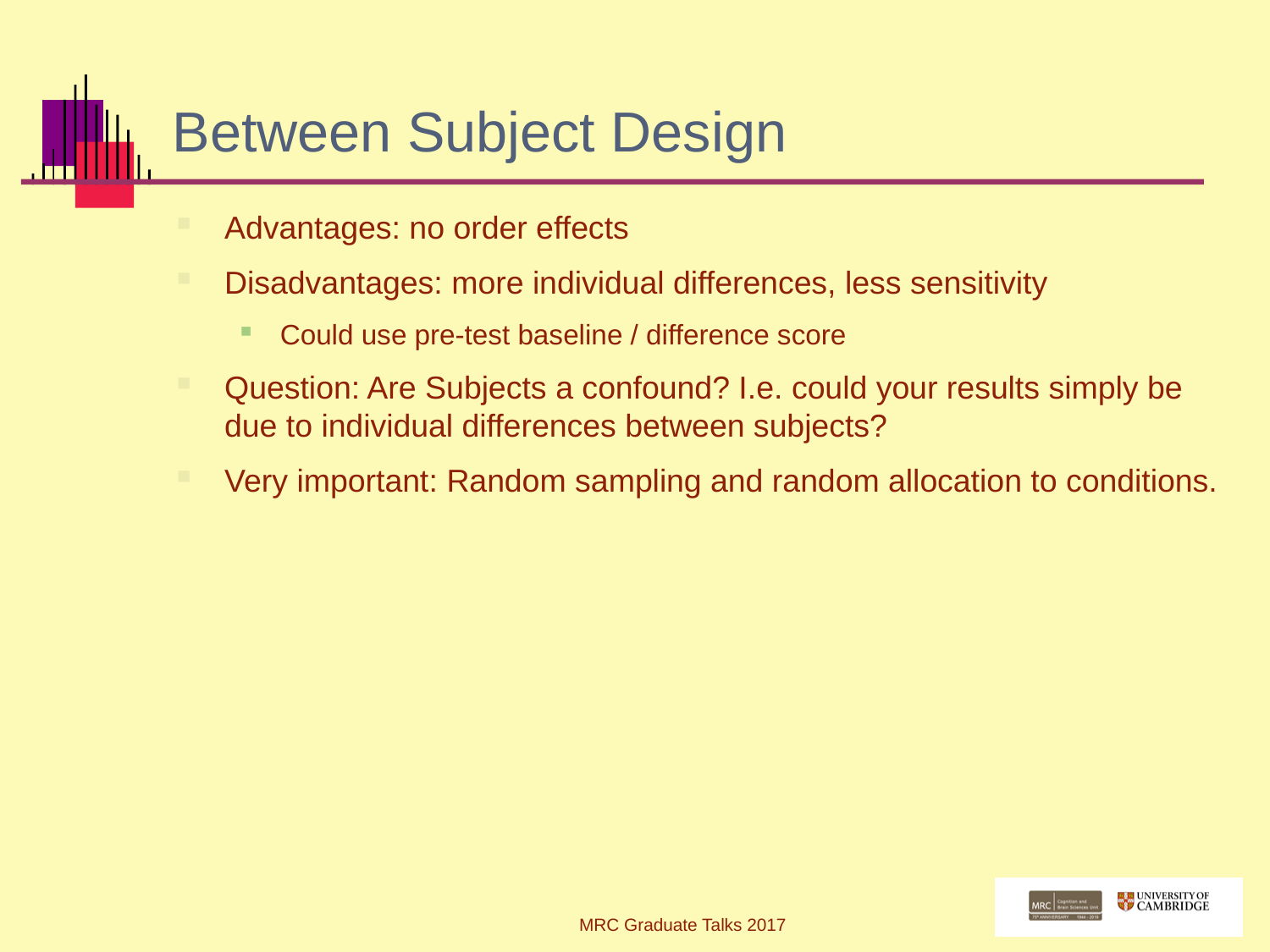

# Between Subject Design
Advantages: no order effects
Disadvantages: more individual differences, less sensitivity
Could use pre-test baseline / difference score
Question: Are Subjects a confound? I.e. could your results simply be due to individual differences between subjects?
Very important: Random sampling and random allocation to conditions.

MRC Graduate Talks 2017